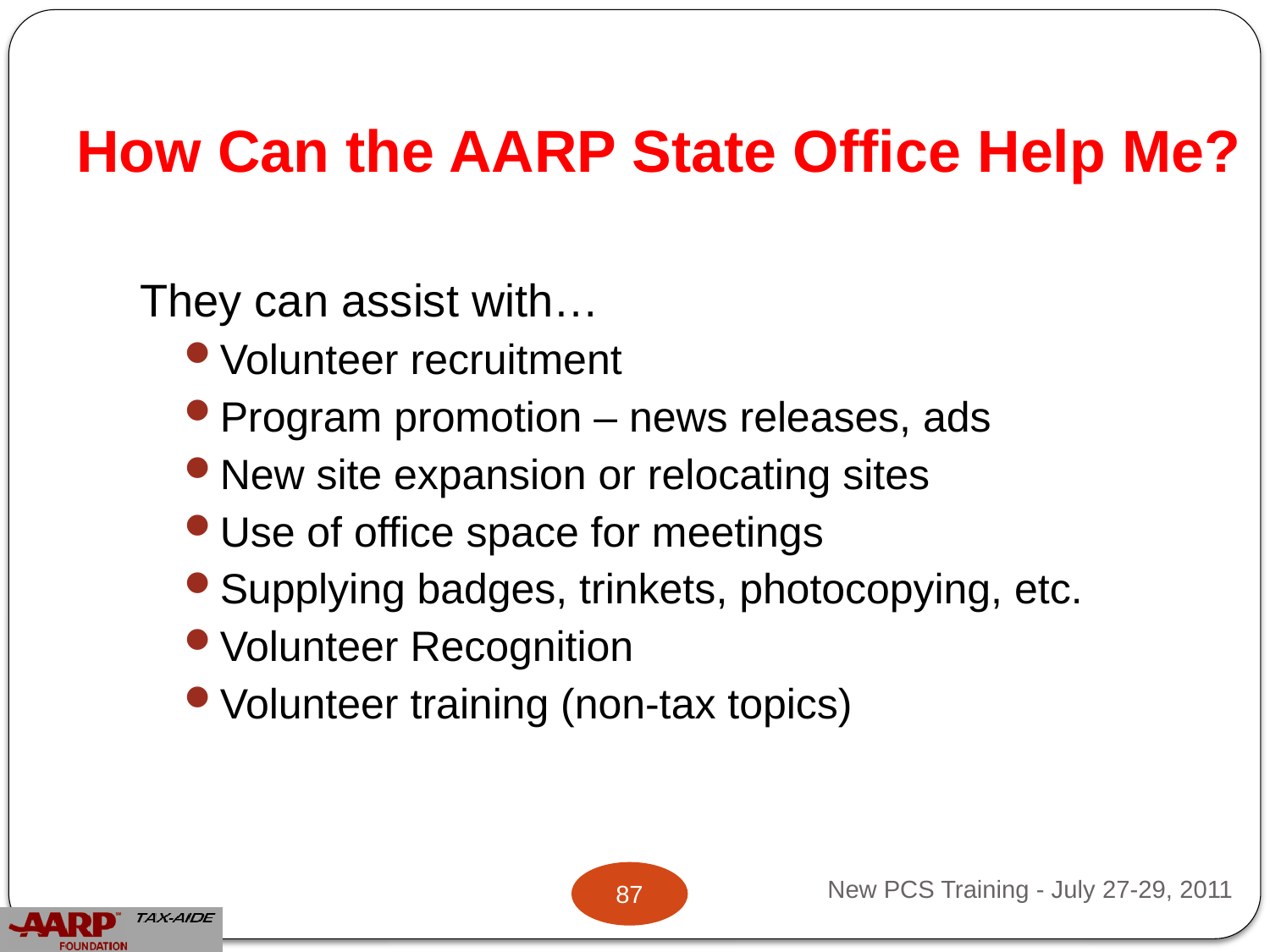

# How Can the AARP State Office Help Me?
They can assist with…
Volunteer recruitment
Program promotion – news releases, ads
New site expansion or relocating sites
Use of office space for meetings
Supplying badges, trinkets, photocopying, etc.
Volunteer Recognition
Volunteer training (non-tax topics)

New PCS Training - July 27-29, 2011
87